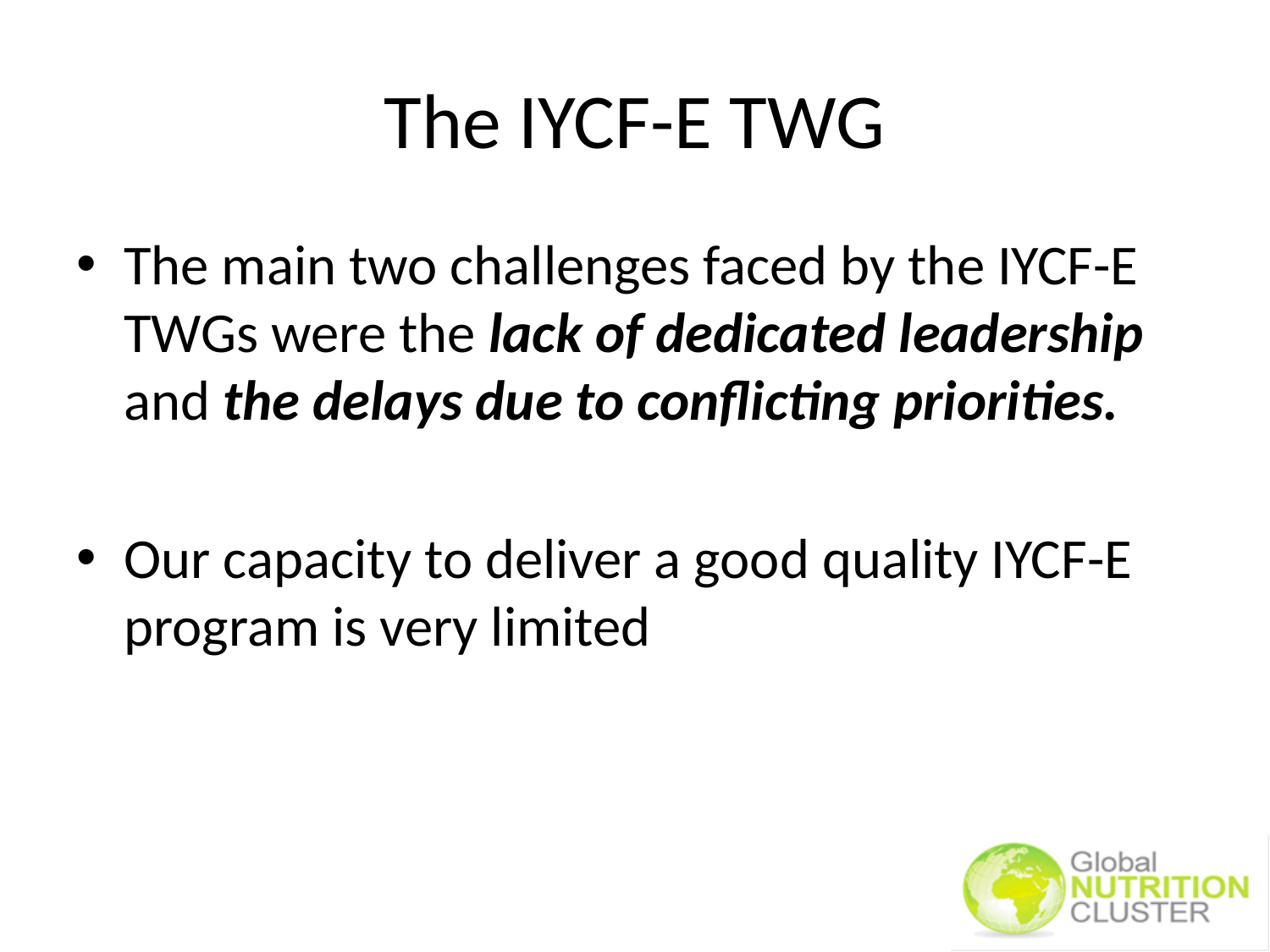

# The IYCF-E TWG
The main two challenges faced by the IYCF-E TWGs were the lack of dedicated leadership and the delays due to conflicting priorities.

Our capacity to deliver a good quality IYCF-E program is very limited